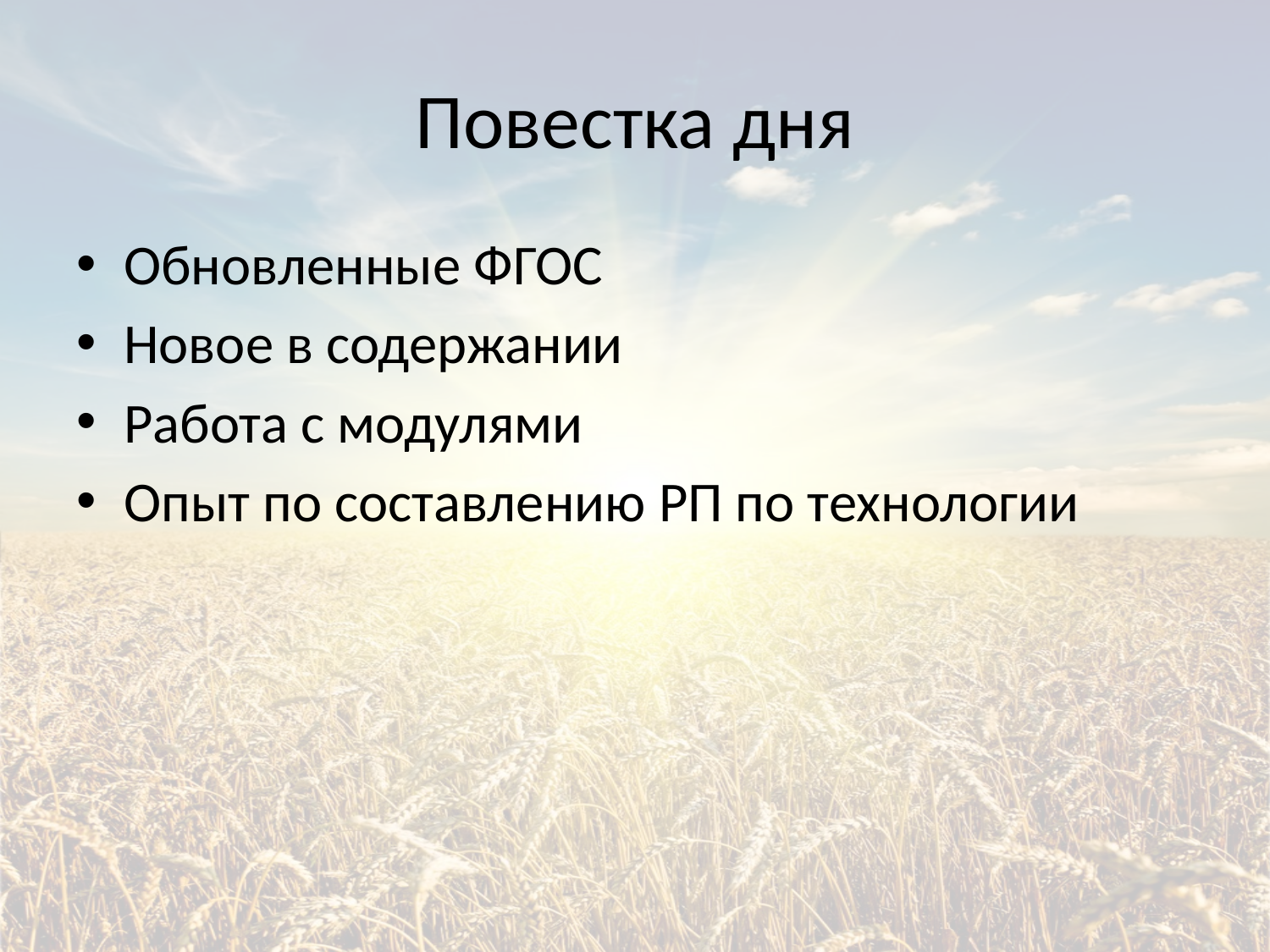

# Повестка дня
Обновленные ФГОС
Новое в содержании
Работа с модулями
Опыт по составлению РП по технологии